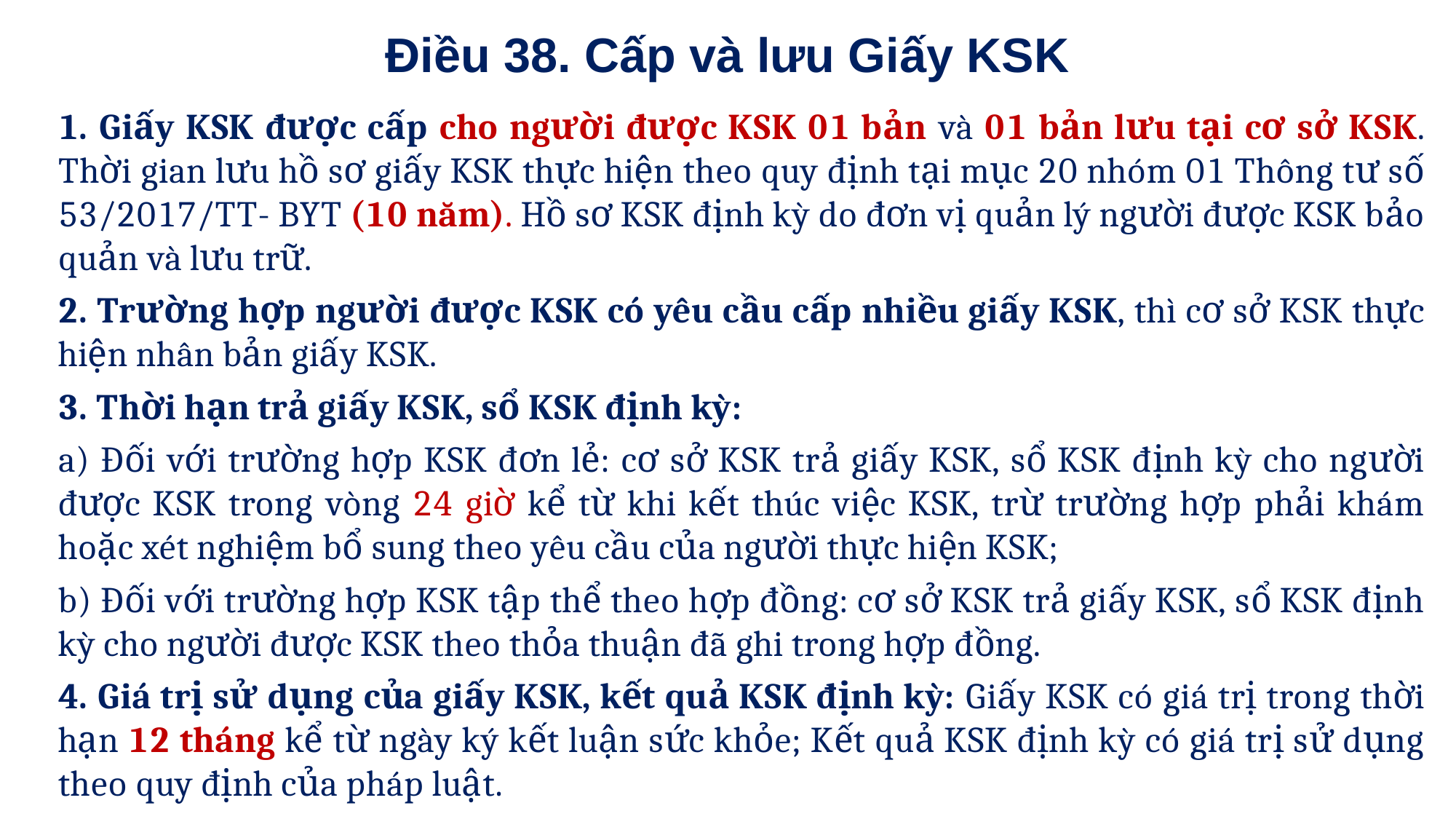

# Điều 38. Cấp và lưu Giấy KSK
1. Giấy KSK được cấp cho người được KSK 01 bản và 01 bản lưu tại cơ sở KSK. Thời gian lưu hồ sơ giấy KSK thực hiện theo quy định tại mục 20 nhóm 01 Thông tư số 53/2017/TT- BYT (10 năm). Hồ sơ KSK định kỳ do đơn vị quản lý người được KSK bảo quản và lưu trữ.
2. Trường hợp người được KSK có yêu cầu cấp nhiều giấy KSK, thì cơ sở KSK thực hiện nhân bản giấy KSK.
3. Thời hạn trả giấy KSK, sổ KSK định kỳ:
a) Đối với trường hợp KSK đơn lẻ: cơ sở KSK trả giấy KSK, sổ KSK định kỳ cho người được KSK trong vòng 24 giờ kể từ khi kết thúc việc KSK, trừ trường hợp phải khám hoặc xét nghiệm bổ sung theo yêu cầu của người thực hiện KSK;
b) Đối với trường hợp KSK tập thể theo hợp đồng: cơ sở KSK trả giấy KSK, sổ KSK định kỳ cho người được KSK theo thỏa thuận đã ghi trong hợp đồng.
4. Giá trị sử dụng của giấy KSK, kết quả KSK định kỳ: Giấy KSK có giá trị trong thời hạn 12 tháng kể từ ngày ký kết luận sức khỏe; Kết quả KSK định kỳ có giá trị sử dụng theo quy định của pháp luật.